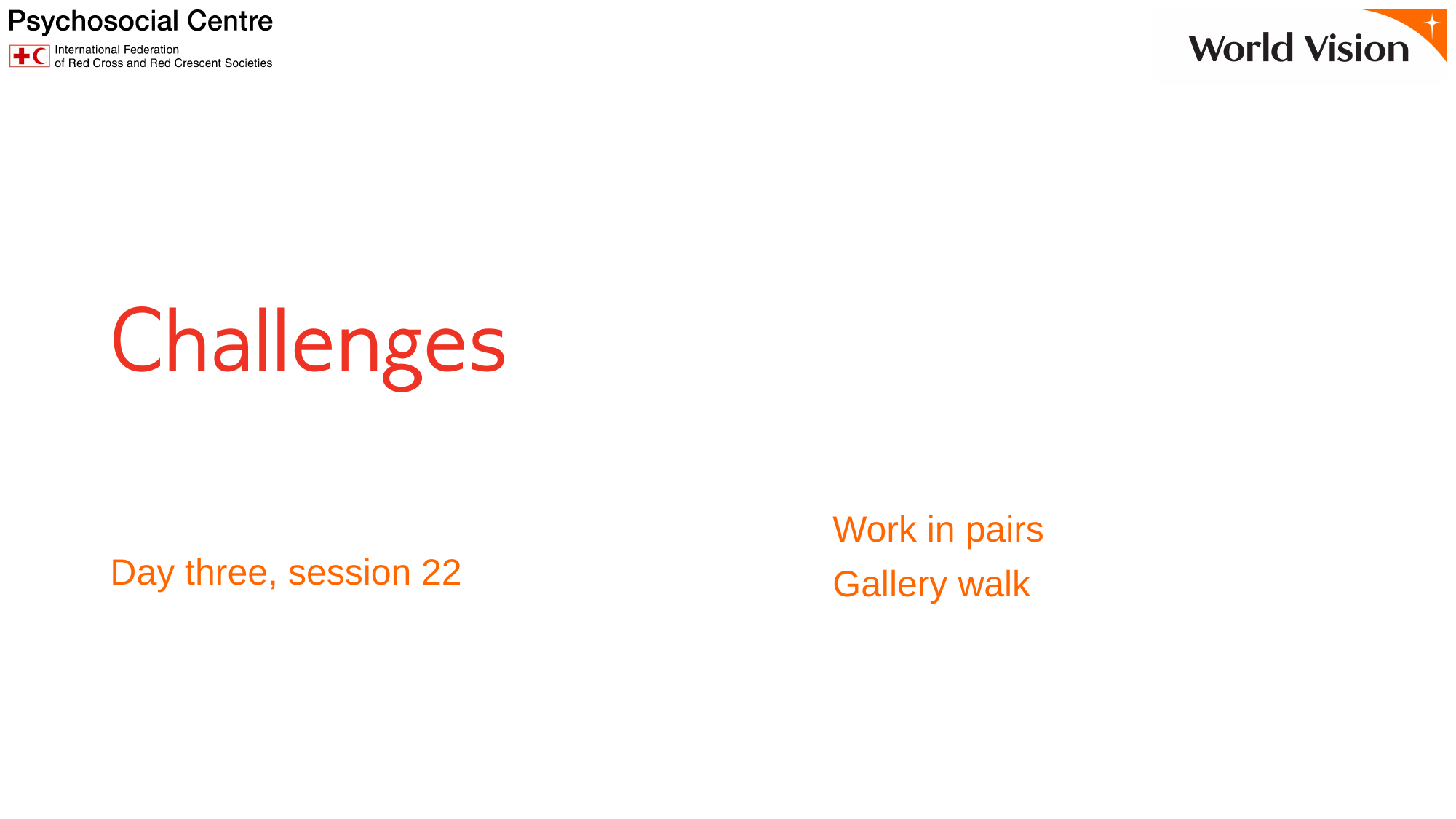

# Challenges
Work in pairs
Gallery walk

Day three, session 22